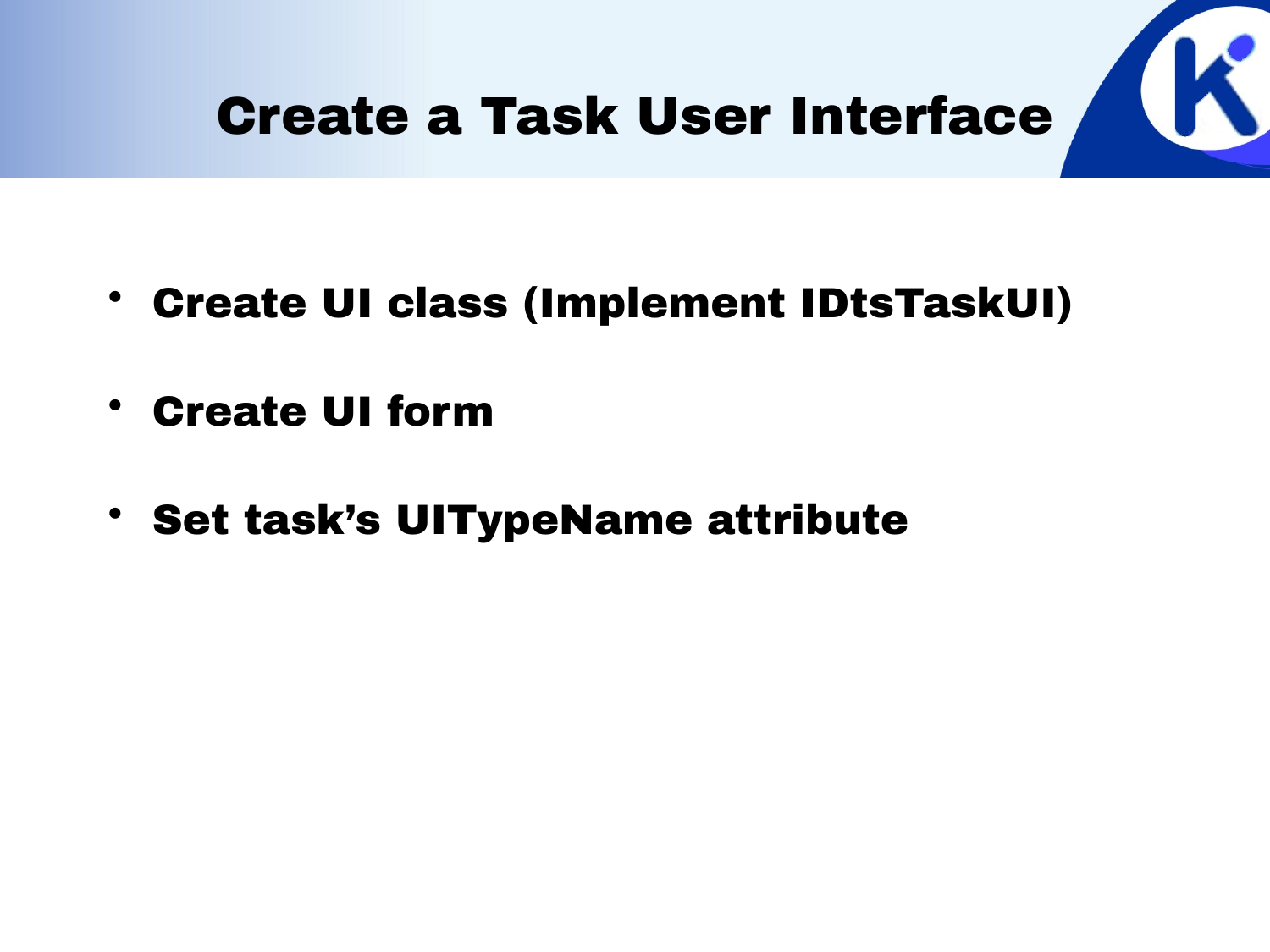

# Create a Task User Interface
Create UI class (Implement IDtsTaskUI)

Create UI form

Set task’s UITypeName attribute